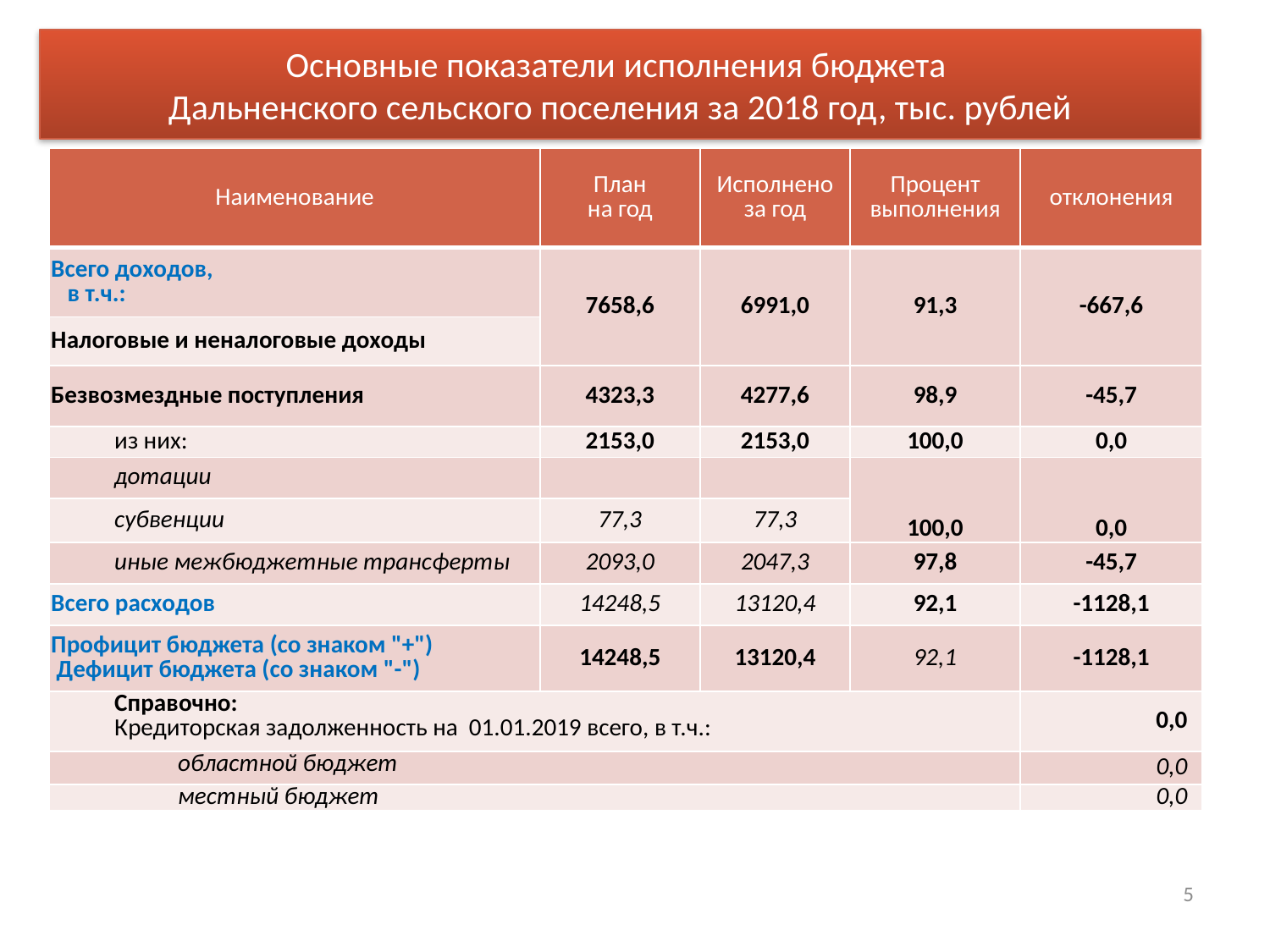

# Основные показатели исполнения бюджета Дальненского сельского поселения за 2018 год, тыс. рублей
| Наименование | План на год | Исполнено за год | Процент выполнения | отклонения |
| --- | --- | --- | --- | --- |
| Всего доходов, в т.ч.: | 7658,6 | 6991,0 | 91,3 | -667,6 |
| Налоговые и неналоговые доходы |  |  |  |  |
| Безвозмездные поступления | 4323,3 | 4277,6 | 98,9 | -45,7 |
| из них: | 2153,0 | 2153,0 | 100,0 | 0,0 |
| дотации |  |  | 100,0 | 0,0 |
| субвенции | 77,3 | 77,3 |  |  |
| иные межбюджетные трансферты | 2093,0 | 2047,3 | 97,8 | -45,7 |
| Всего расходов | 14248,5 | 13120,4 | 92,1 | -1128,1 |
| Профицит бюджета (со знаком "+") Дефицит бюджета (со знаком "-") | 14248,5 | 13120,4 | 92,1 | -1128,1 |
| Справочно: Кредиторская задолженность на 01.01.2019 всего, в т.ч.: |  |  |  | 0,0 |
| областной бюджет |  |  |  | 0,0 |
| местный бюджет |  |  |  | 0,0 |
5